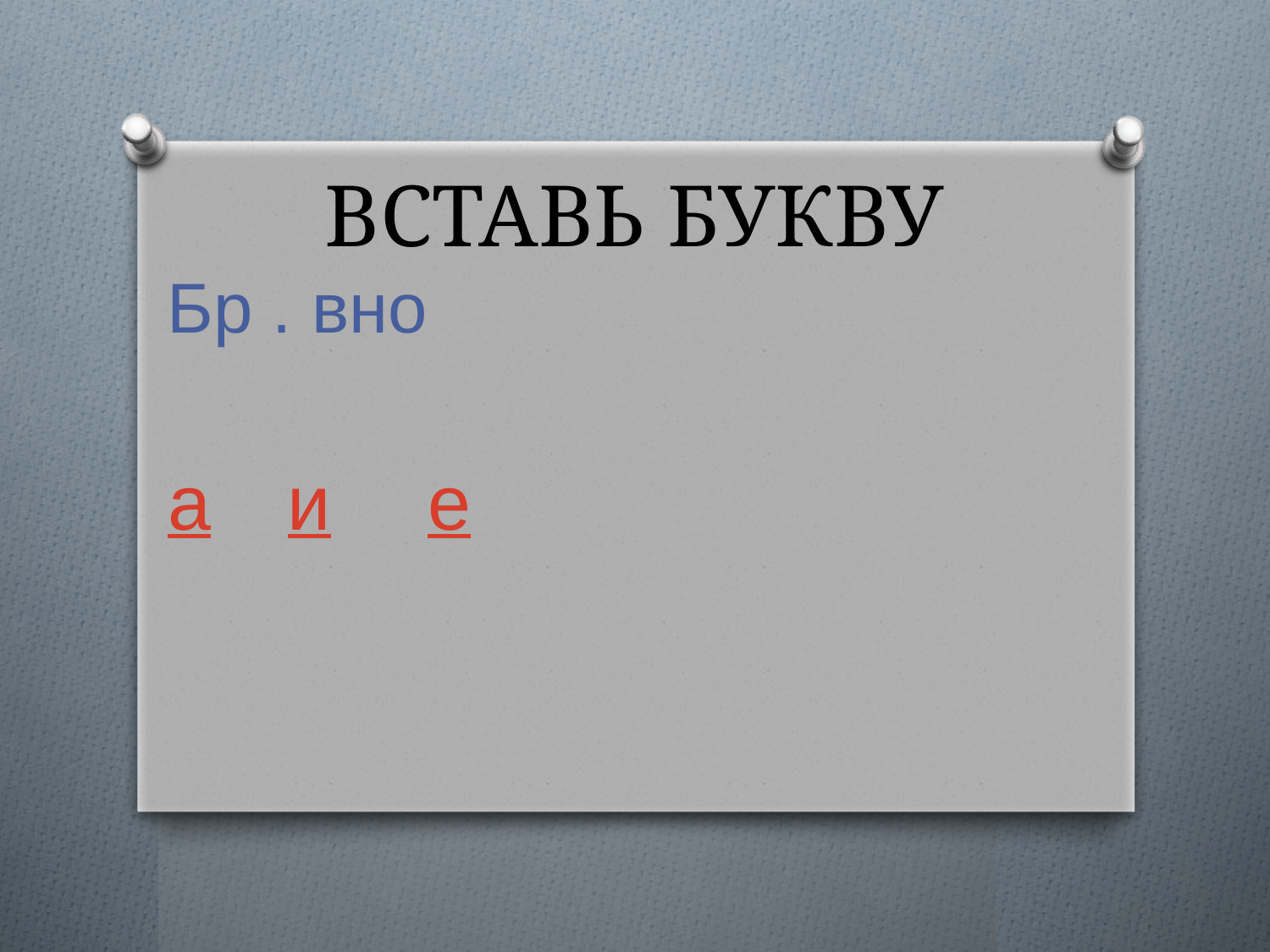

# ВСТАВЬ БУКВУ
Бр . вно
а
и
е